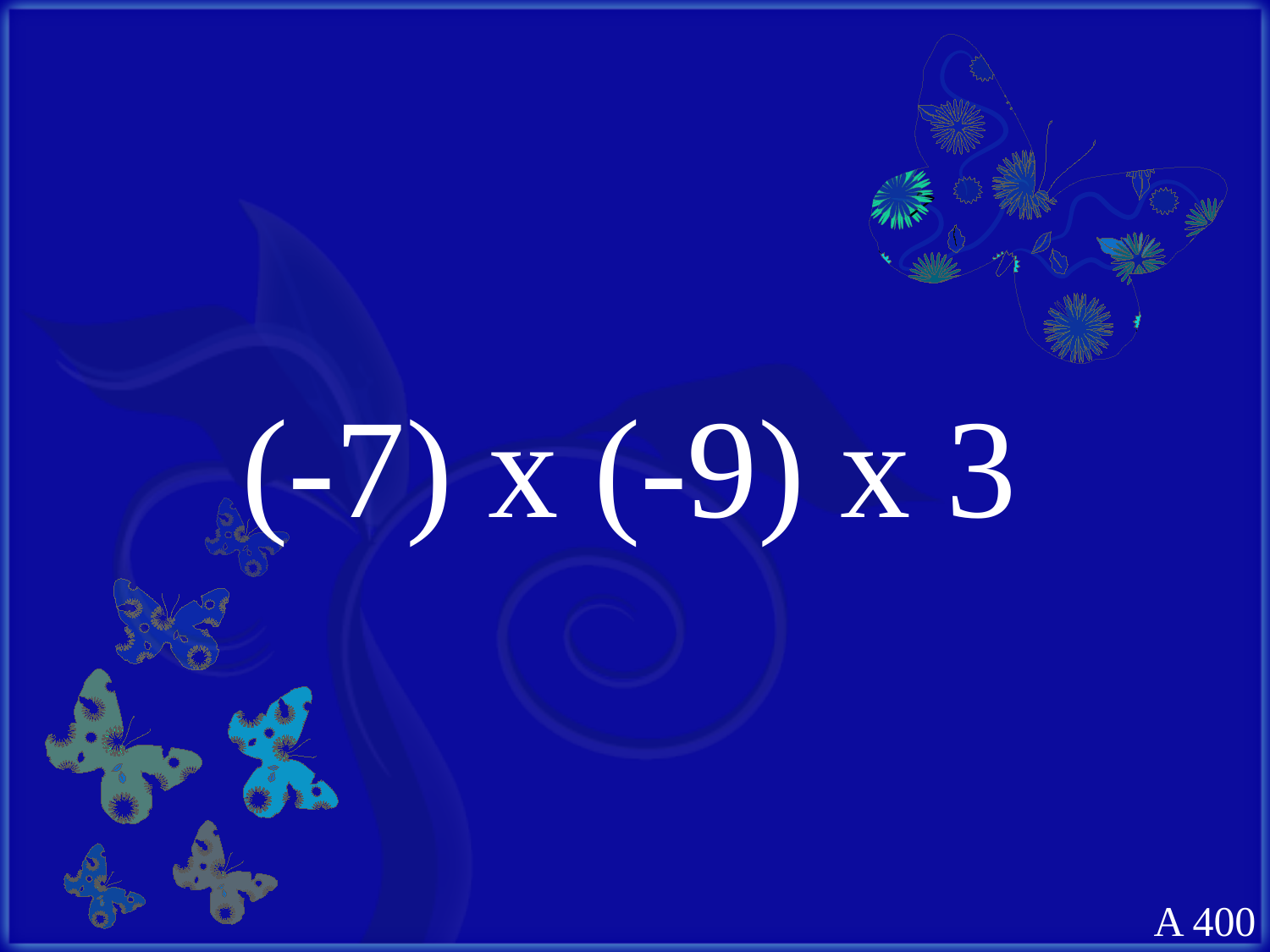

(-7) x (-9) x 3
A 400